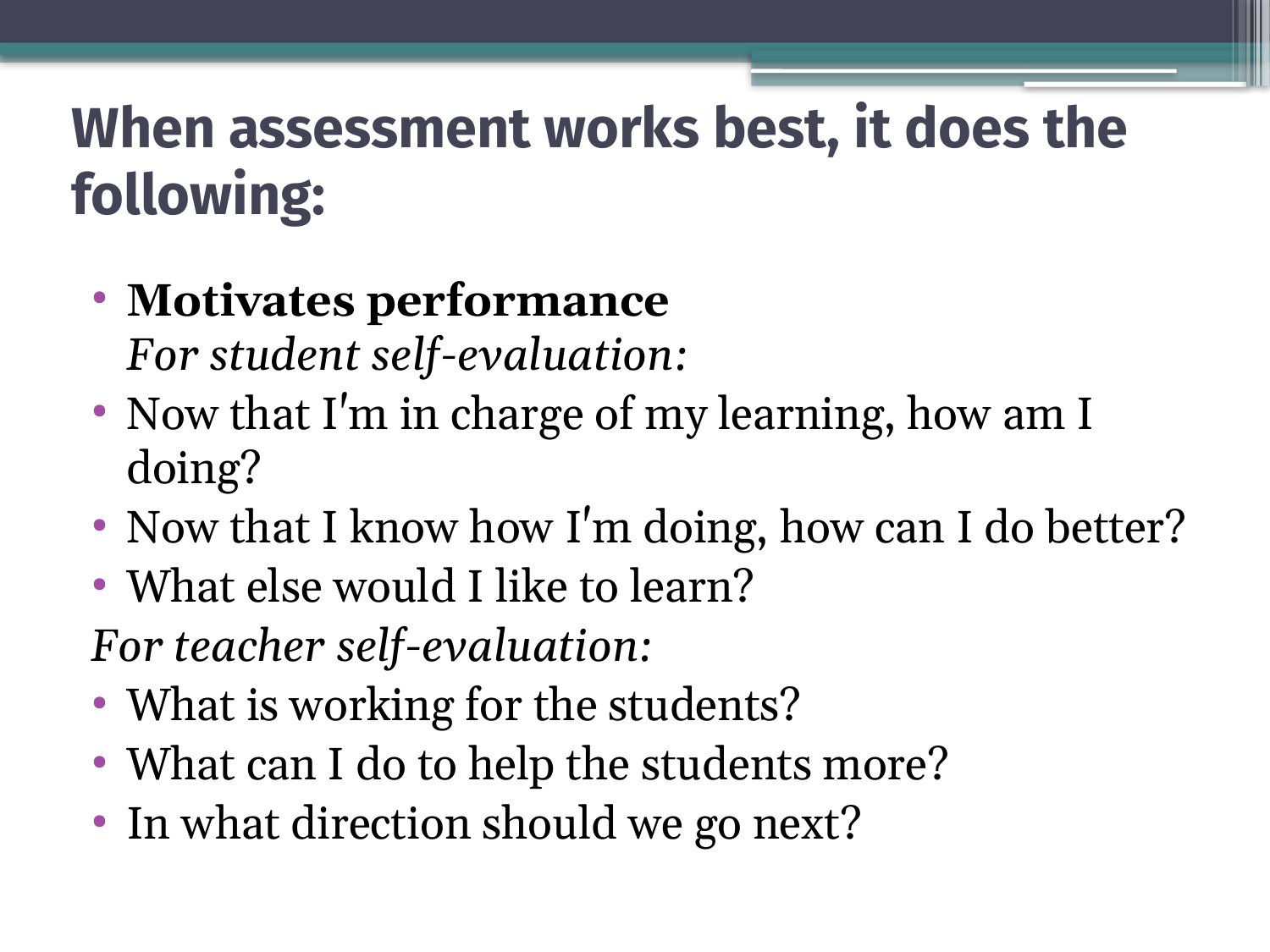

# When assessment works best, it does the following:
Motivates performance 
For student self-evaluation:
Now that I'm in charge of my learning, how am I doing?
Now that I know how I'm doing, how can I do better?
What else would I like to learn?
For teacher self-evaluation:
What is working for the students?
What can I do to help the students more?
In what direction should we go next?